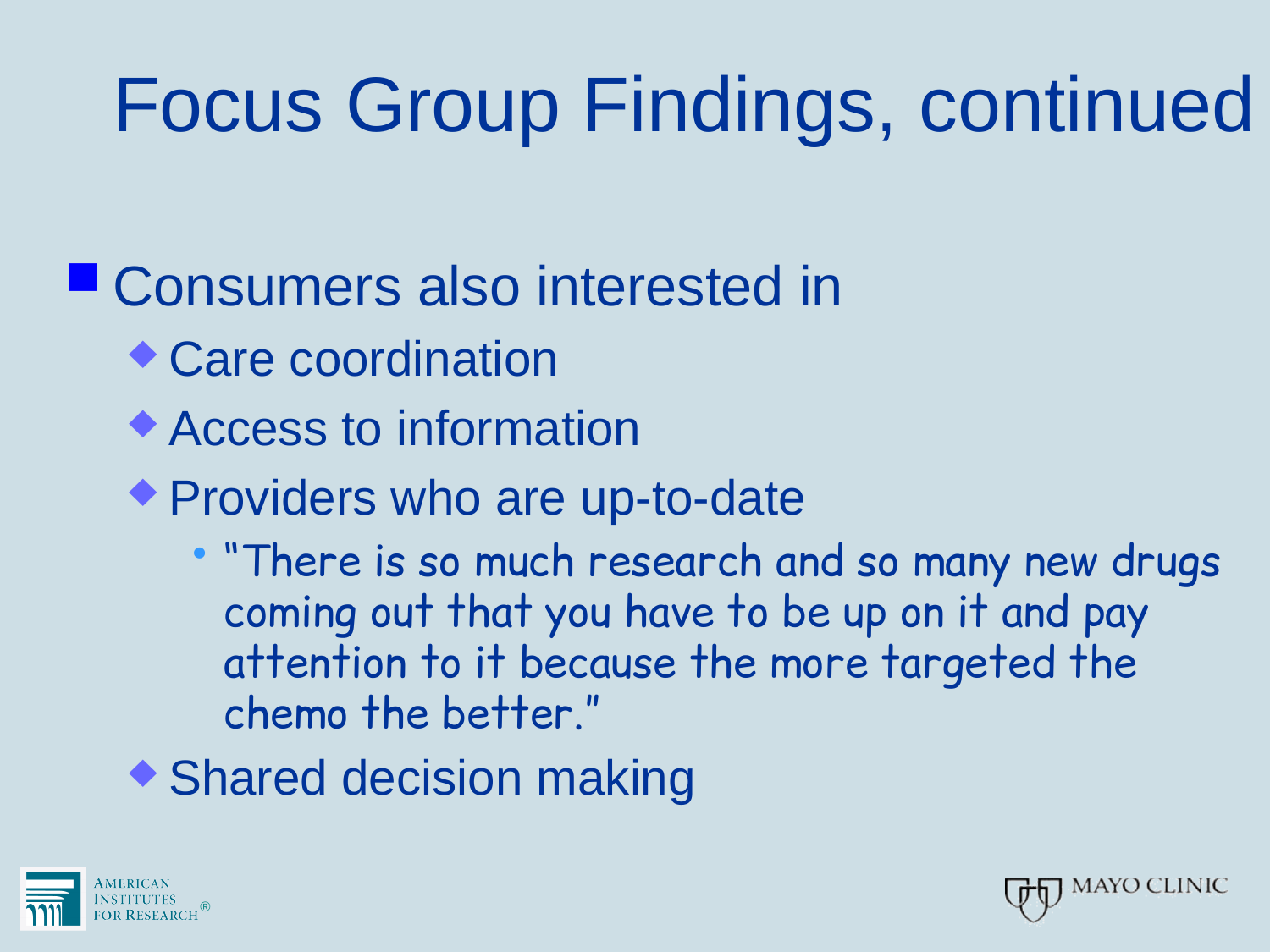

# Focus Group Findings, continued
Consumers also interested in
Care coordination
Access to information
Providers who are up-to-date
“There is so much research and so many new drugs coming out that you have to be up on it and pay attention to it because the more targeted the chemo the better.”
Shared decision making